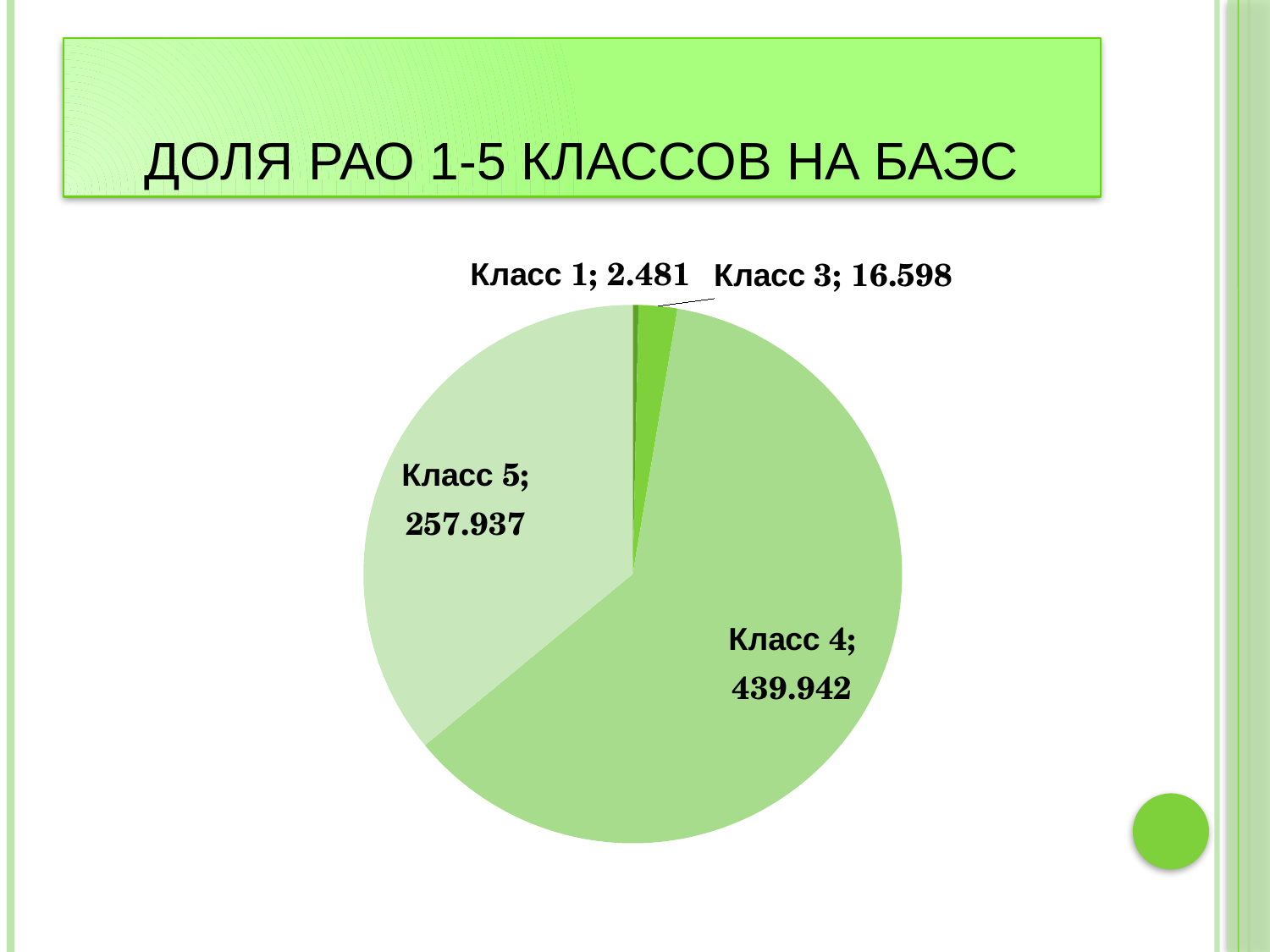

# Доля РАО 1-5 классов на БАЭС

### Chart

| Category | Доля РАО 1-5 классов на БАЭС |
|---|---|
| Класс 1 | 2.481 |
| Класс 2 | 0.0 |
| Класс 3 | 16.598 |
| Класс 4 | 439.942 |
| Класс 5 | 257.9369999999996 |